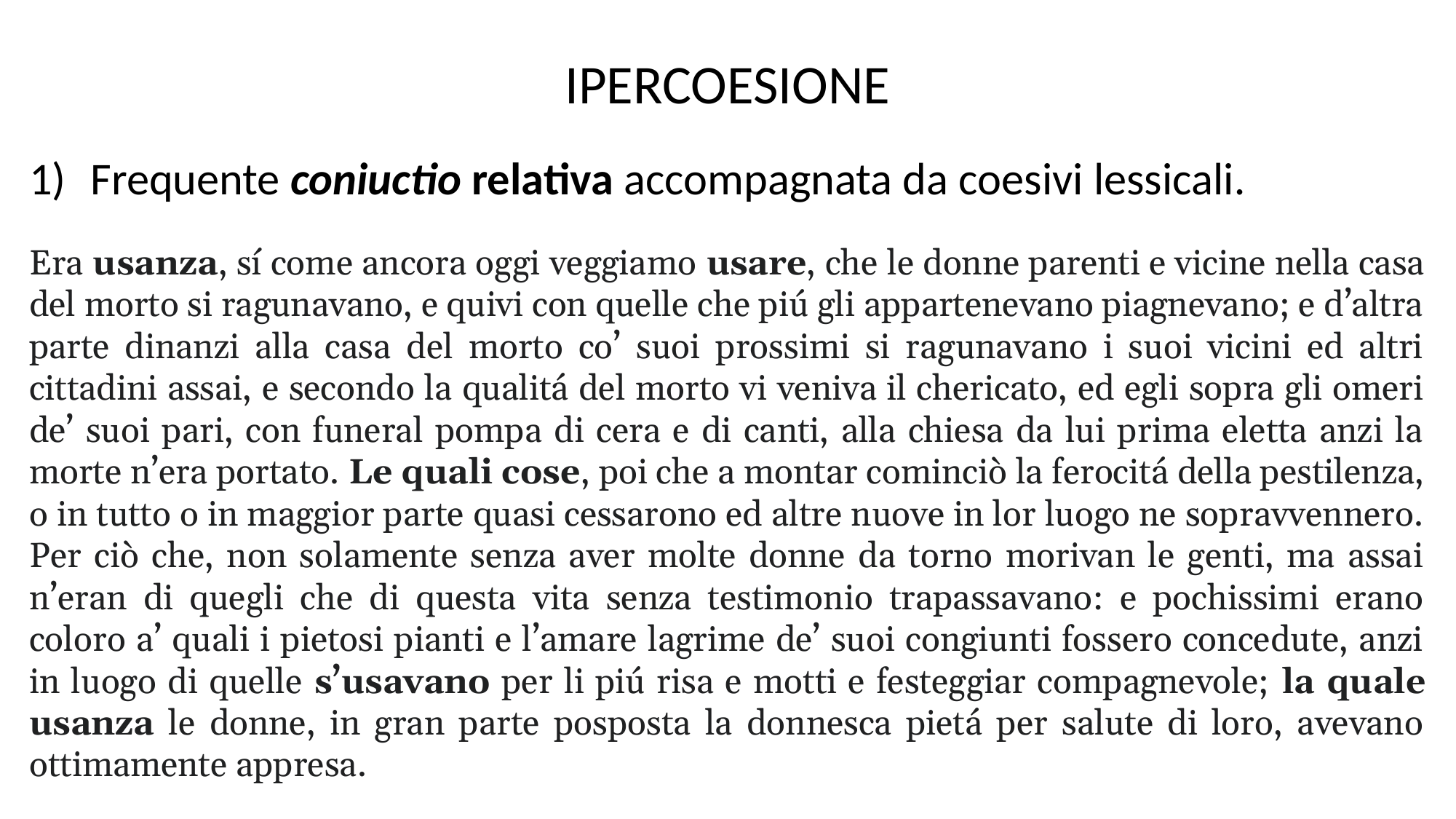

IPERCOESIONE
Frequente coniuctio relativa accompagnata da coesivi lessicali.

Era usanza, sí come ancora oggi veggiamo usare, che le donne parenti e vicine nella casa del morto si ragunavano, e quivi con quelle che piú gli appartenevano piagnevano; e d’altra parte dinanzi alla casa del morto co’ suoi prossimi si ragunavano i suoi vicini ed altri cittadini assai, e secondo la qualitá del morto vi veniva il chericato, ed egli sopra gli omeri de’ suoi pari, con funeral pompa di cera e di canti, alla chiesa da lui prima eletta anzi la morte n’era portato. Le quali cose, poi che a montar cominciò la ferocitá della pestilenza, o in tutto o in maggior parte quasi cessarono ed altre nuove in lor luogo ne sopravvennero. Per ciò che, non solamente senza aver molte donne da torno morivan le genti, ma assai n’eran di quegli che di questa vita senza testimonio trapassavano: e pochissimi erano coloro a’ quali i pietosi pianti e l’amare lagrime de’ suoi congiunti fossero concedute, anzi in luogo di quelle s’usavano per li piú risa e motti e festeggiar compagnevole; la quale usanza le donne, in gran parte posposta la donnesca pietá per salute di loro, avevano ottimamente appresa.